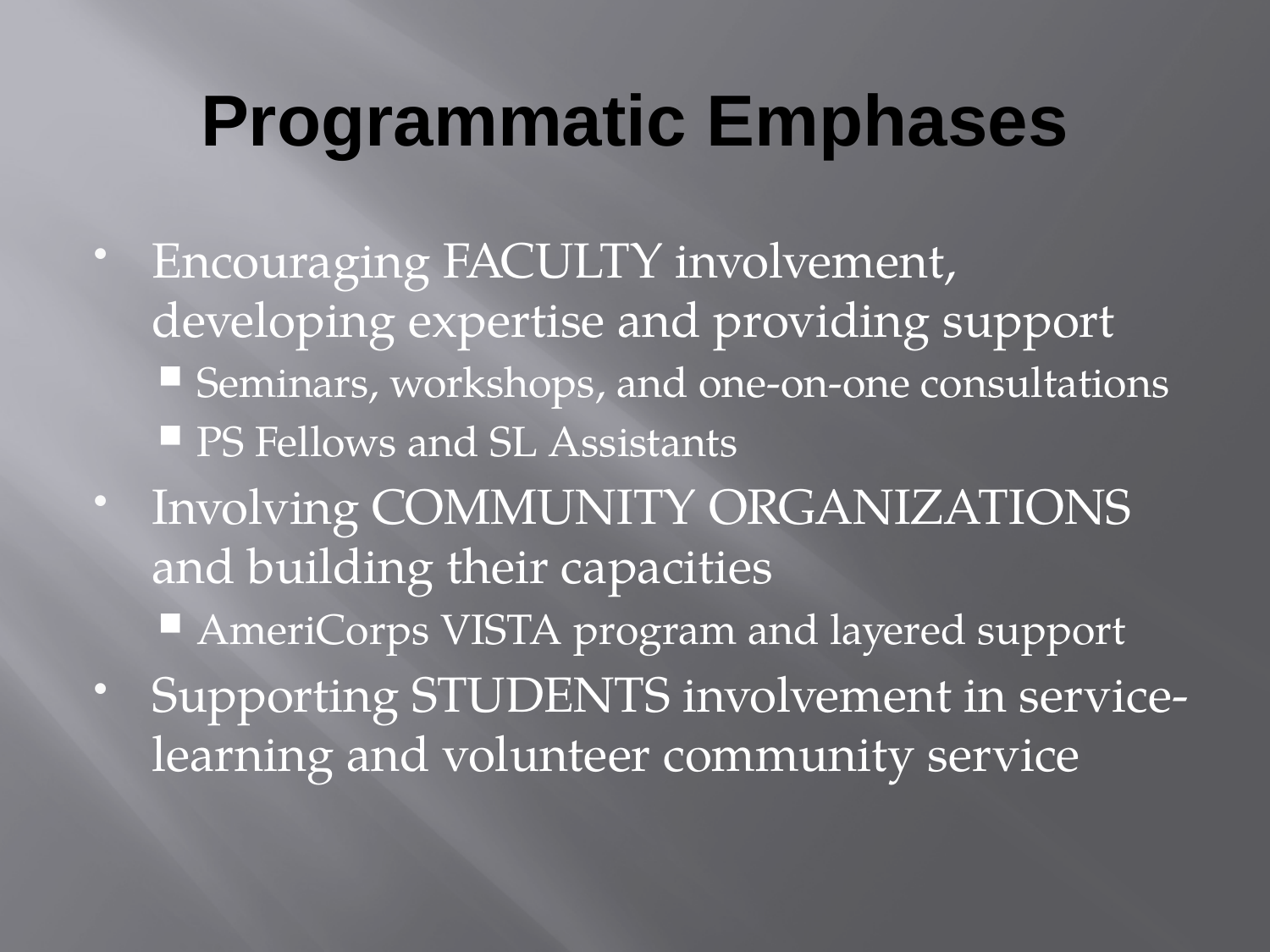

# Programmatic Emphases
Encouraging FACULTY involvement, developing expertise and providing support
Seminars, workshops, and one-on-one consultations
PS Fellows and SL Assistants
Involving COMMUNITY ORGANIZATIONS and building their capacities
AmeriCorps VISTA program and layered support
Supporting STUDENTS involvement in service-learning and volunteer community service